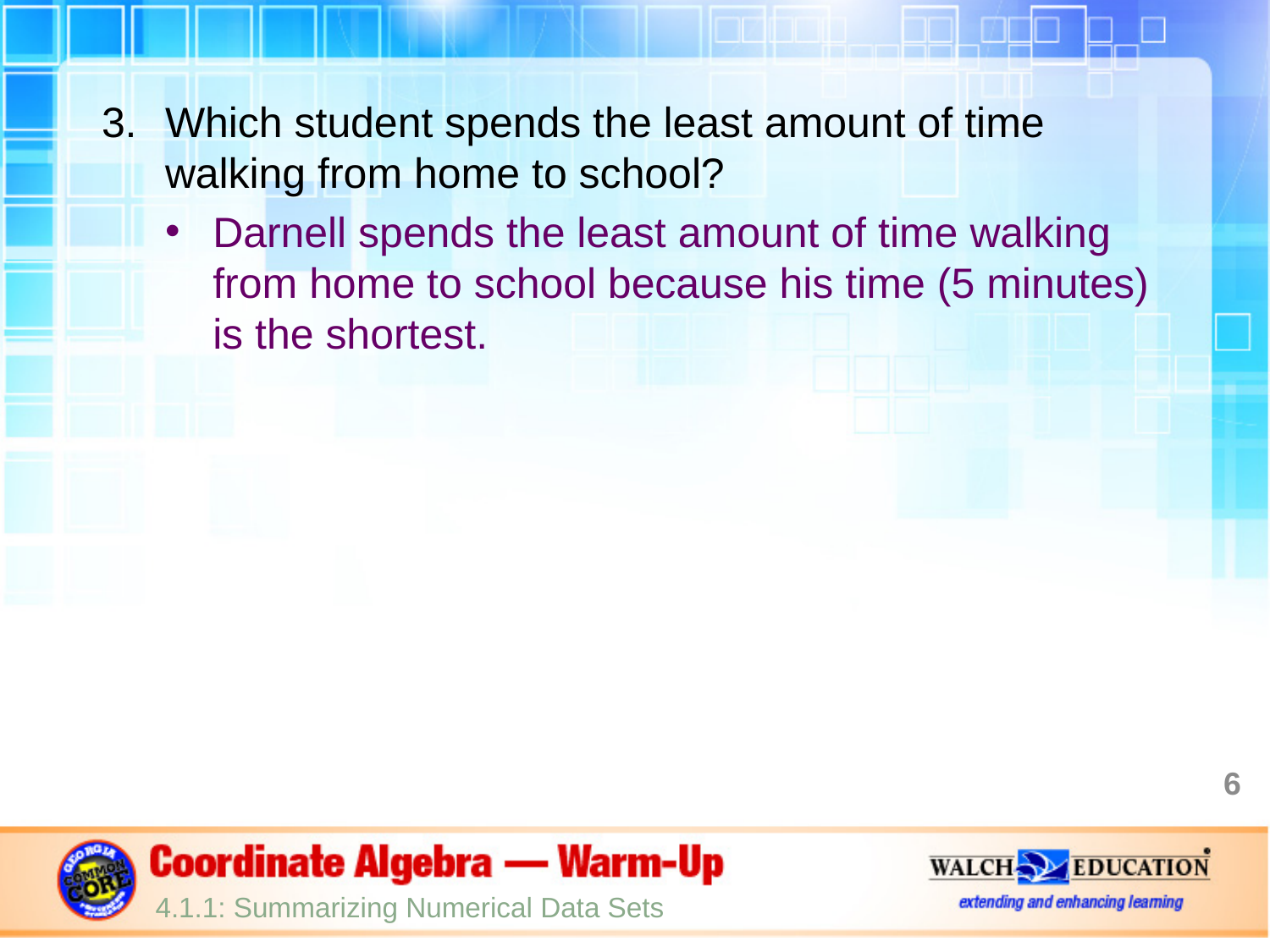

Which student spends the least amount of time walking from home to school?
Darnell spends the least amount of time walking from home to school because his time (5 minutes) is the shortest.

6
4.1.1: Summarizing Numerical Data Sets